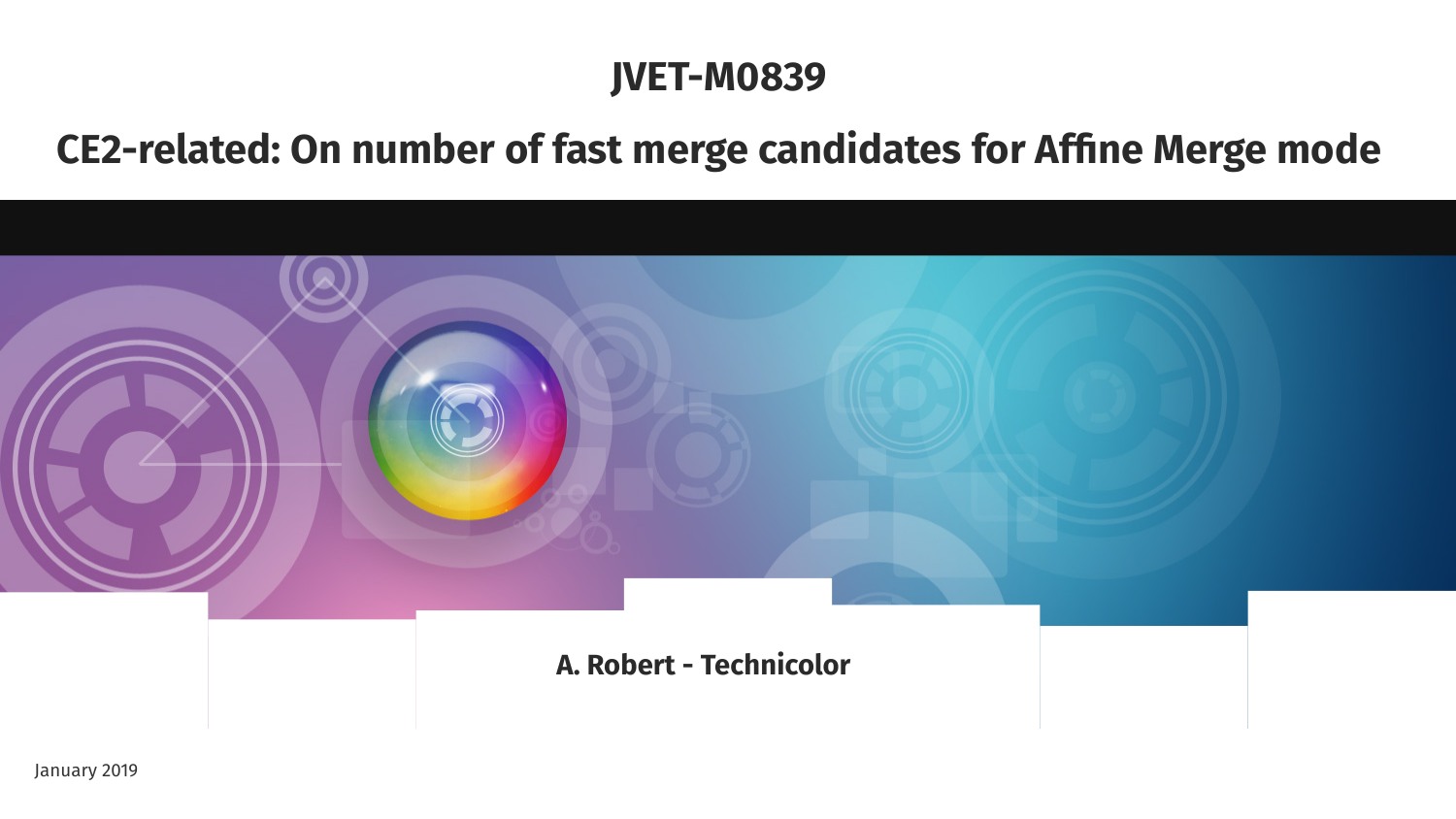

# JVET-M0839 CE2-related: On number of fast merge candidates for Affine Merge mode
A. Robert - Technicolor
January 2019